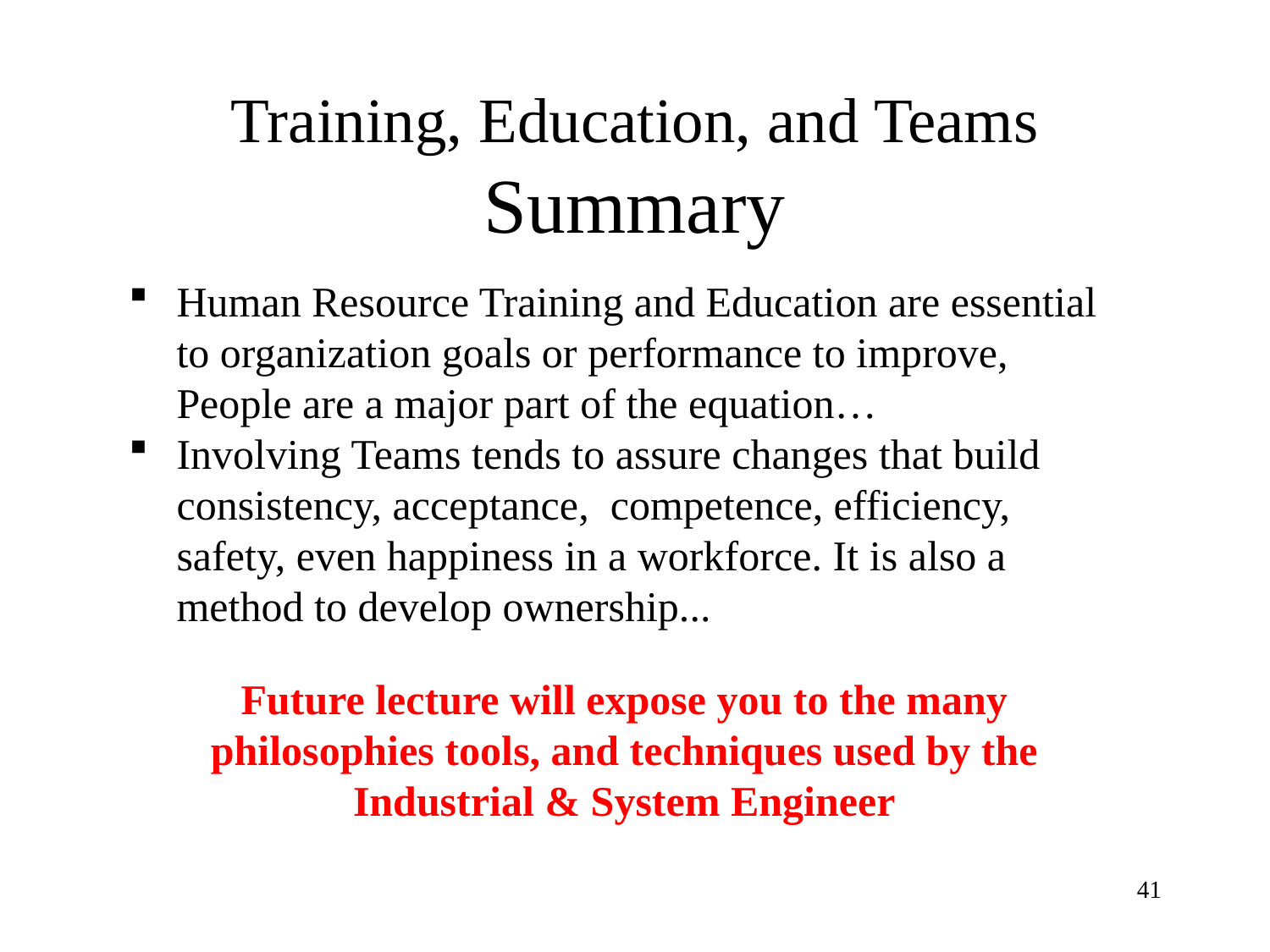

# Training, Education, and Teams Summary
Human Resource Training and Education are essential to organization goals or performance to improve, People are a major part of the equation…
Involving Teams tends to assure changes that build consistency, acceptance,  competence, efficiency, safety, even happiness in a workforce. It is also a method to develop ownership...
Future lecture will expose you to the many philosophies tools, and techniques used by the Industrial & System Engineer
41